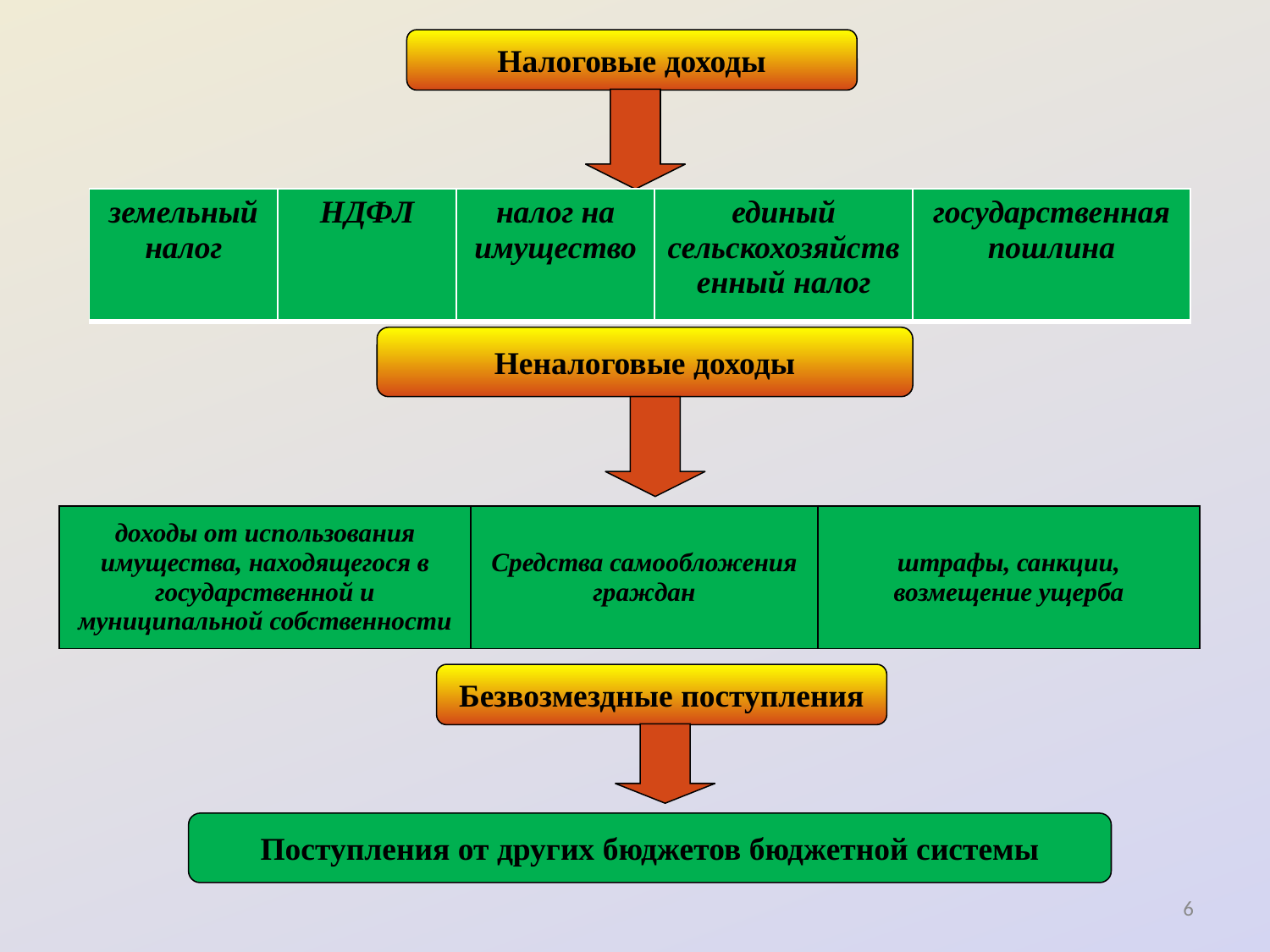

Налоговые доходы

| земельный налог | НДФЛ | налог на имущество | единый сельскохозяйственный налог | государственная пошлина |
| --- | --- | --- | --- | --- |
Неналоговые доходы

| доходы от использования имущества, находящегося в государственной и муниципальной собственности | Средства самообложения граждан | штрафы, санкции, возмещение ущерба |
| --- | --- | --- |
Безвозмездные поступления

Поступления от других бюджетов бюджетной системы
6